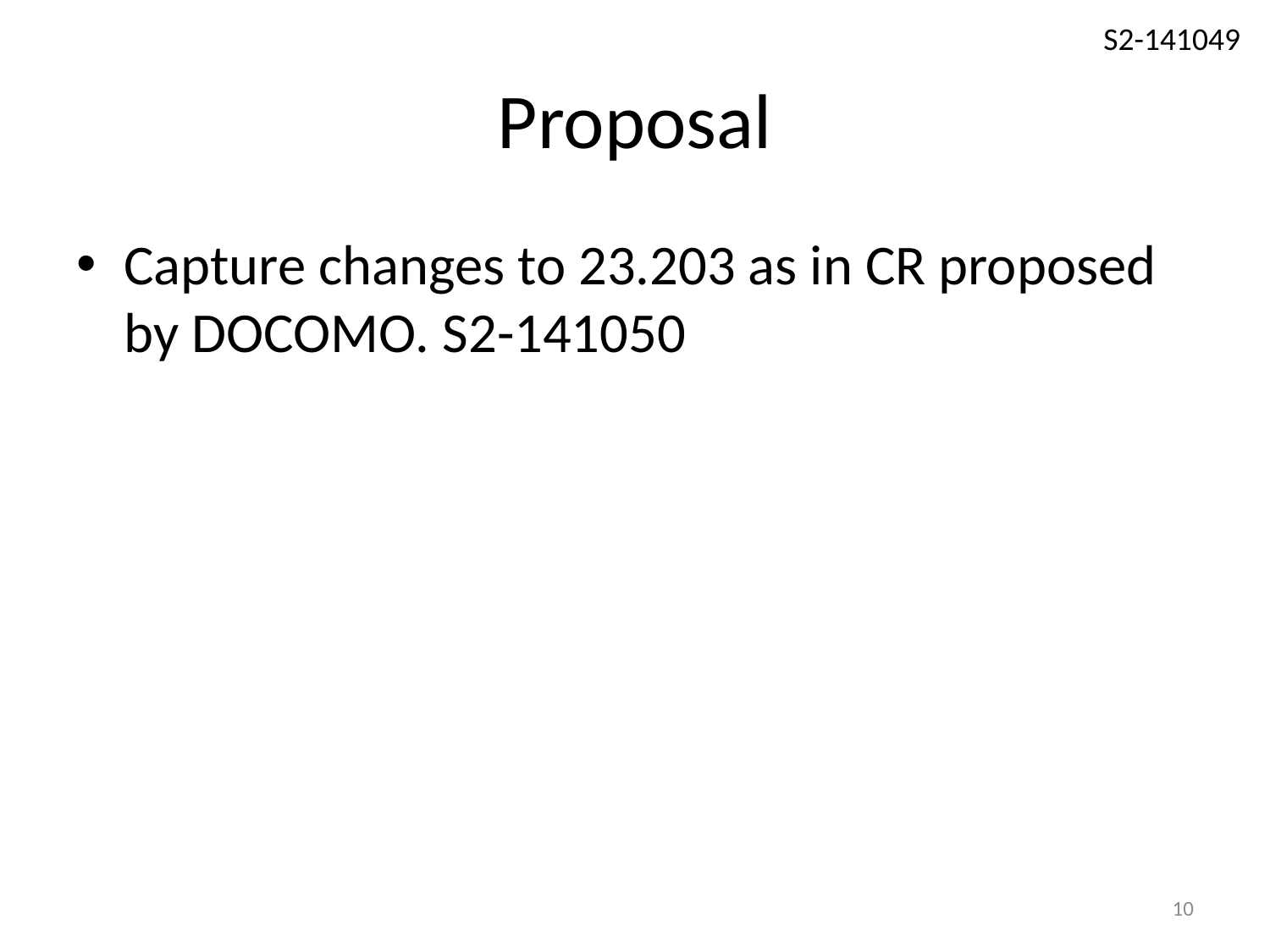

# Proposal
Capture changes to 23.203 as in CR proposed by DOCOMO. S2-141050
10